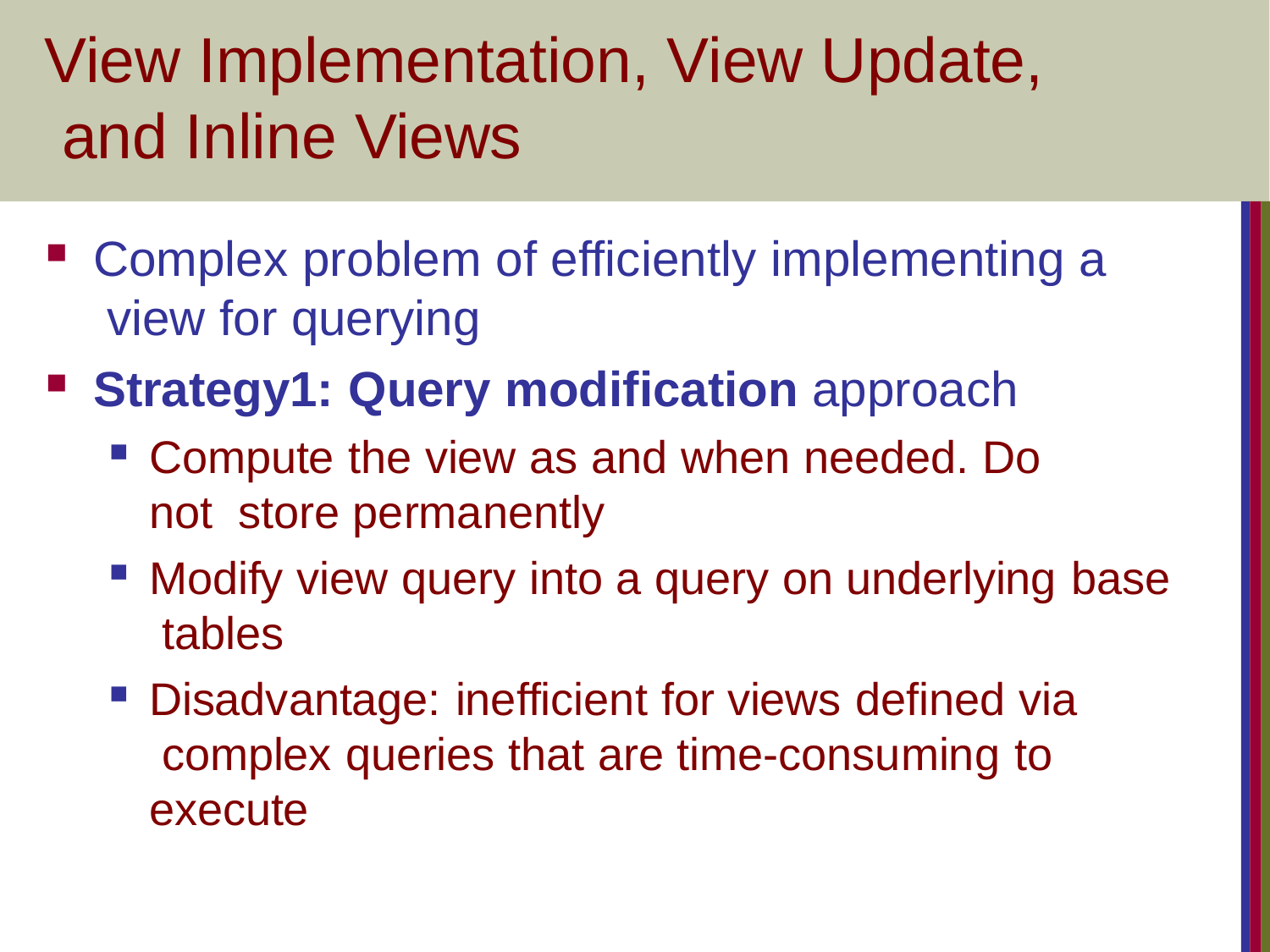

# View Implementation, View Update,  and Inline Views
Complex problem of efficiently implementing a  view for querying
Strategy1: Query modification approach
Compute the view as and when needed. Do not  store permanently
Modify view query into a query on underlying base  tables
Disadvantage: inefficient for views defined via  complex queries that are time-consuming to  execute